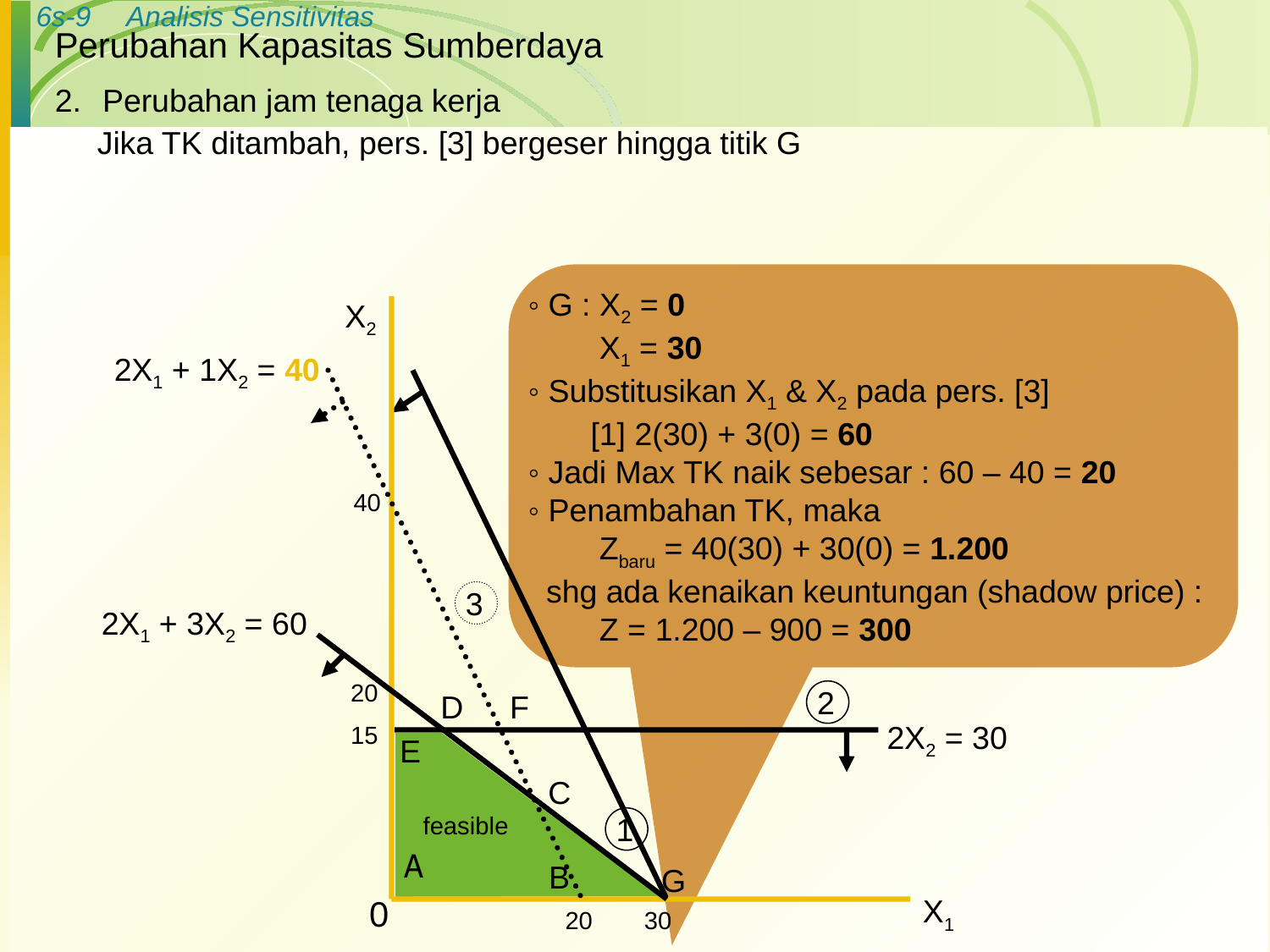

Perubahan Kapasitas Sumberdaya
Perubahan jam tenaga kerja
Jika TK ditambah, pers. [3] bergeser hingga titik G
◦ G : X2 = 0
        X1 = 30
◦ Substitusikan X1 & X2 pada pers. [3]
       [1] 2(30) + 3(0) = 60
◦ Jadi Max TK naik sebesar : 60 – 40 = 20
◦ Penambahan TK, maka
        Zbaru = 40(30) + 30(0) = 1.200
  shg ada kenaikan keuntungan (shadow price) :
        Z = 1.200 – 900 = 300
X2

2X1 + 1X2 = 40

2X1 + 3X2 = 60

20
15
E

C
1
A
B
G
0
X1

20
30

40
3
2

D
F
2X2 = 30

feasible